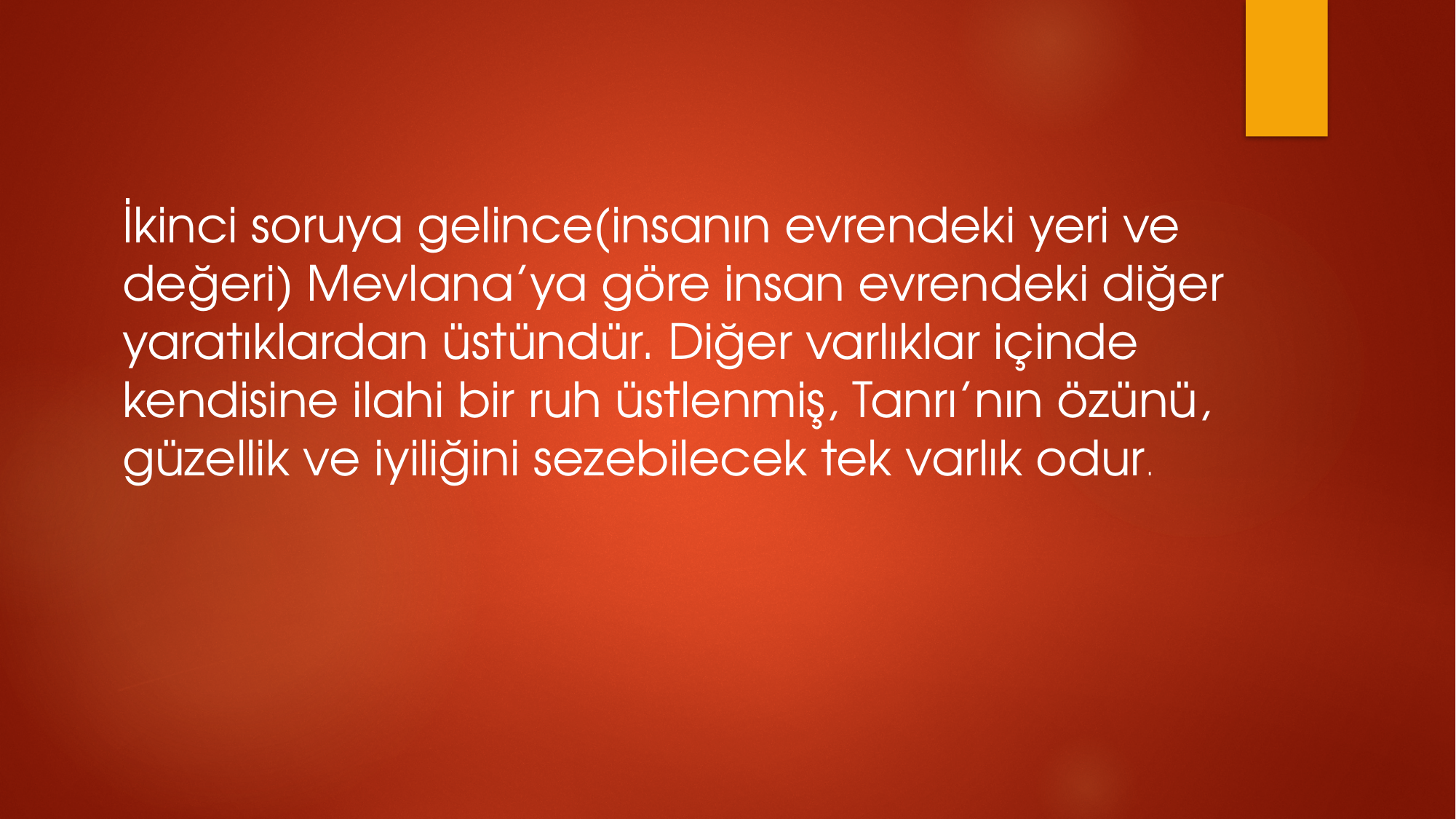

İkinci soruya gelince(insanın evrendeki yeri ve değeri) Mevlana’ya göre insan evrendeki diğer yaratıklardan üstündür. Diğer varlıklar içinde kendisine ilahi bir ruh üstlenmiş, Tanrı’nın özünü, güzellik ve iyiliğini sezebilecek tek varlık odur.